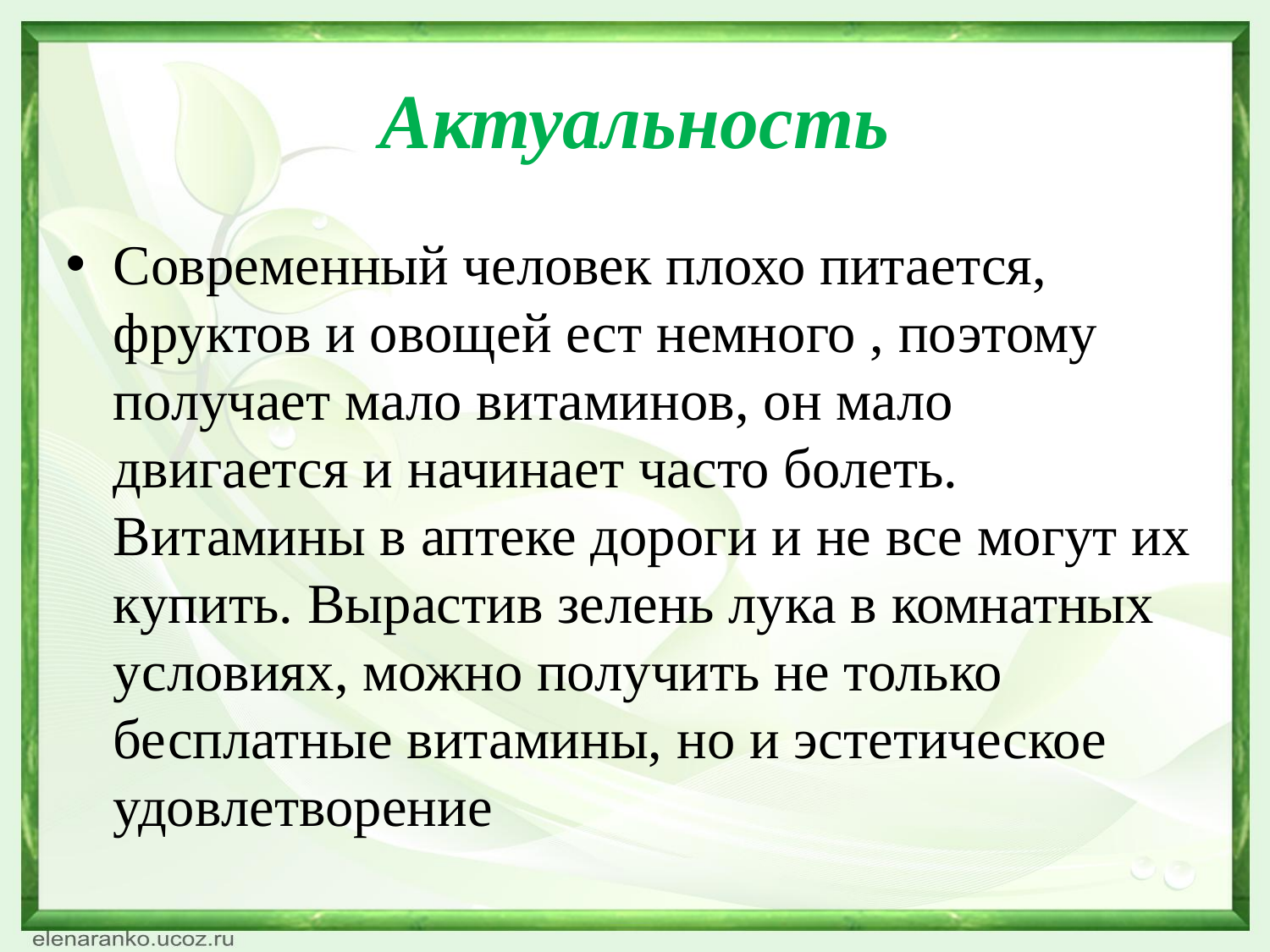

# Актуальность
Современный человек плохо питается, фруктов и овощей ест немного , поэтому получает мало витаминов, он мало двигается и начинает часто болеть. Витамины в аптеке дороги и не все могут их купить. Вырастив зелень лука в комнатных условиях, можно получить не только бесплатные витамины, но и эстетическое удовлетворение